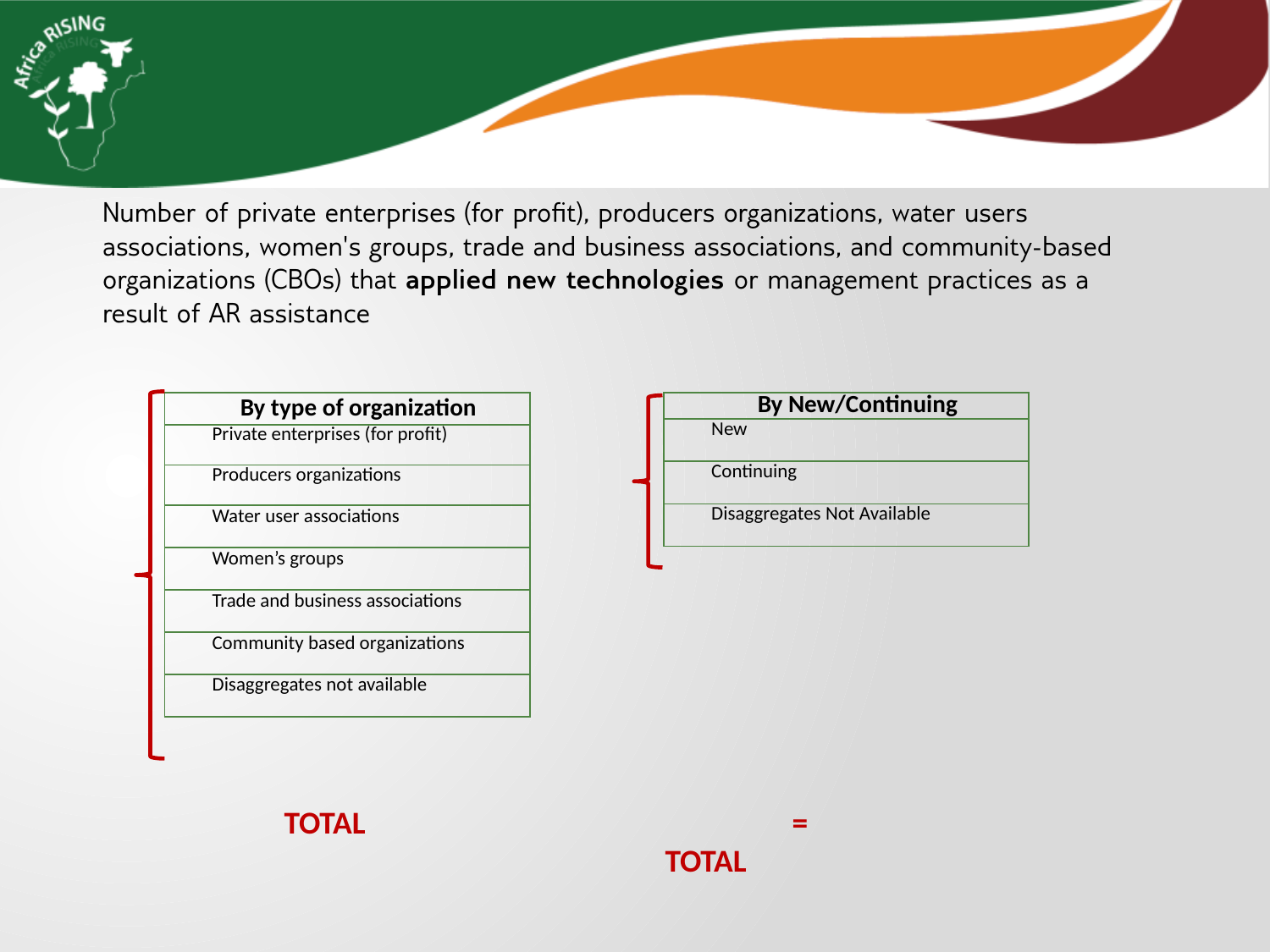

Number of private enterprises (for profit), producers organizations, water users associations, women's groups, trade and business associations, and community-based organizations (CBOs) that applied new technologies or management practices as a result of AR assistance

| By type of organization |
| --- |
| Private enterprises (for profit) |
| Producers organizations |
| Water user associations |
| Women’s groups |
| Trade and business associations |
| Community based organizations |
| Disaggregates not available |
| By New/Continuing |
| --- |
| New |
| Continuing |
| Disaggregates Not Available |

TOTAL 				=				TOTAL